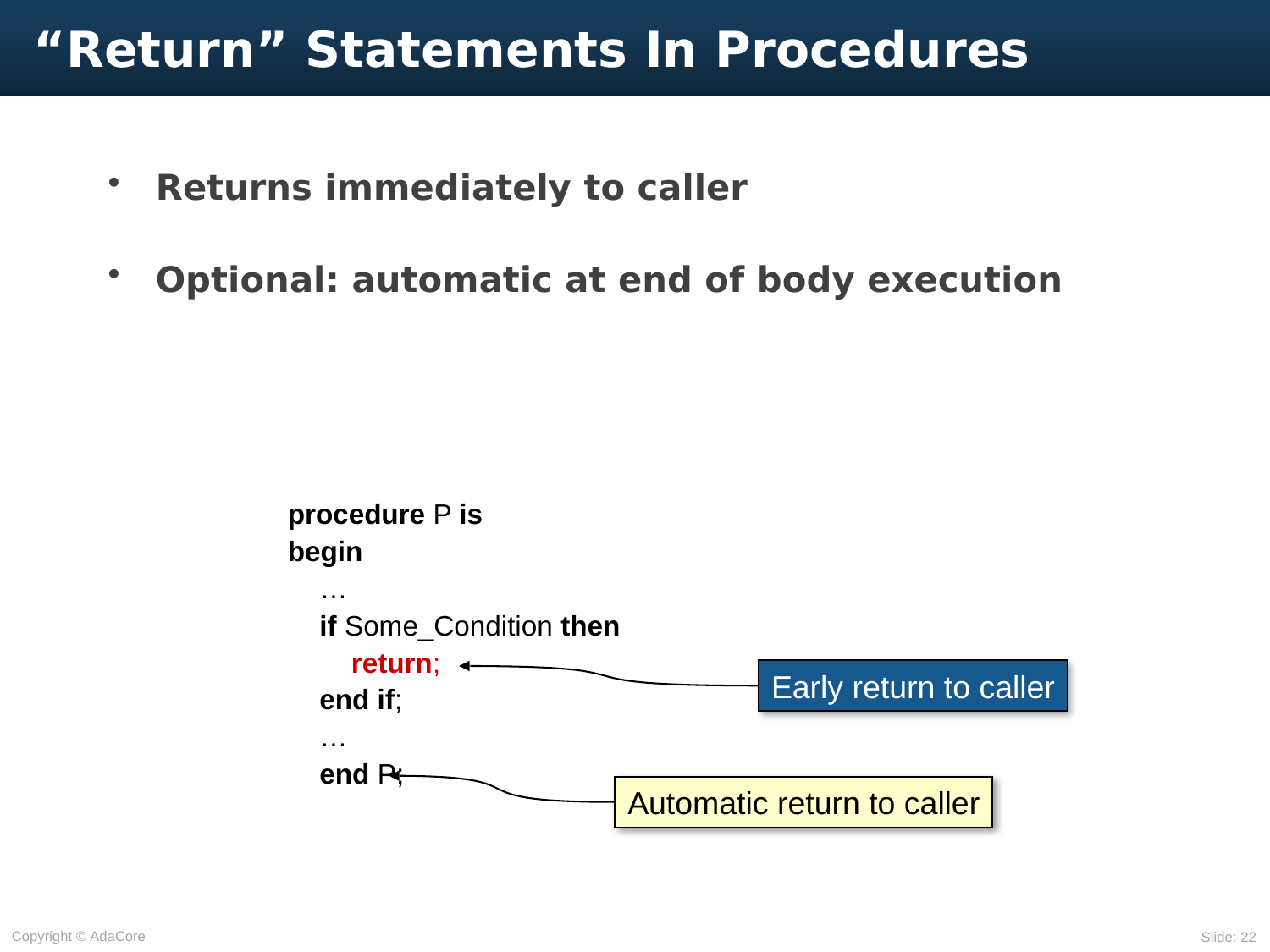

# “Return” Statements In Procedures
Returns immediately to caller
Optional: automatic at end of body execution
procedure P is
begin
…
if Some_Condition then
return;
end if;
…
end P;

Early return to caller

Automatic return to caller